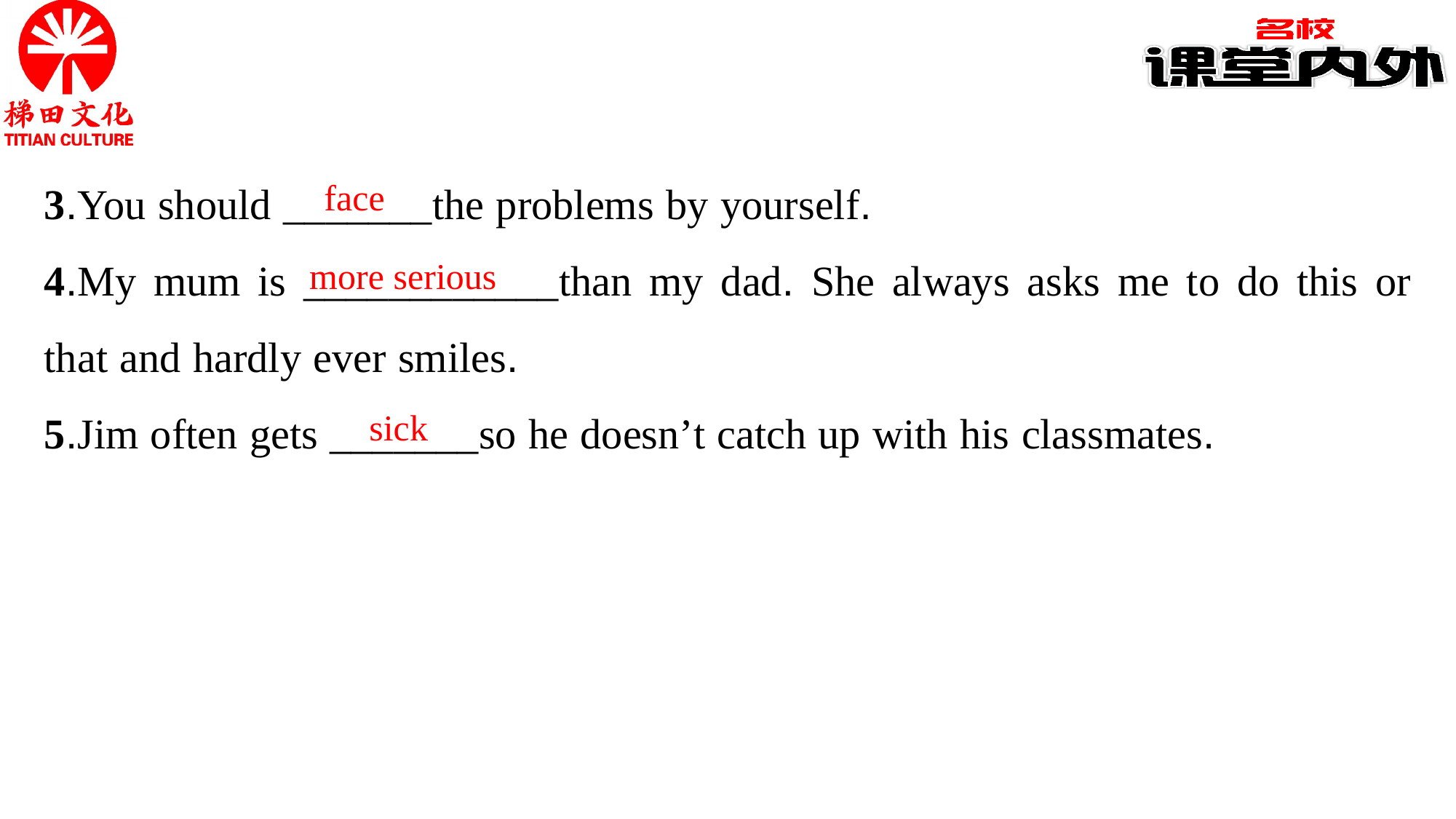

3.You should _______the problems by yourself.
4.My mum is ____________than my dad. She always asks me to do this or that and hardly ever smiles.
5.Jim often gets _______so he doesn’t catch up with his classmates.
　face
　more serious
sick